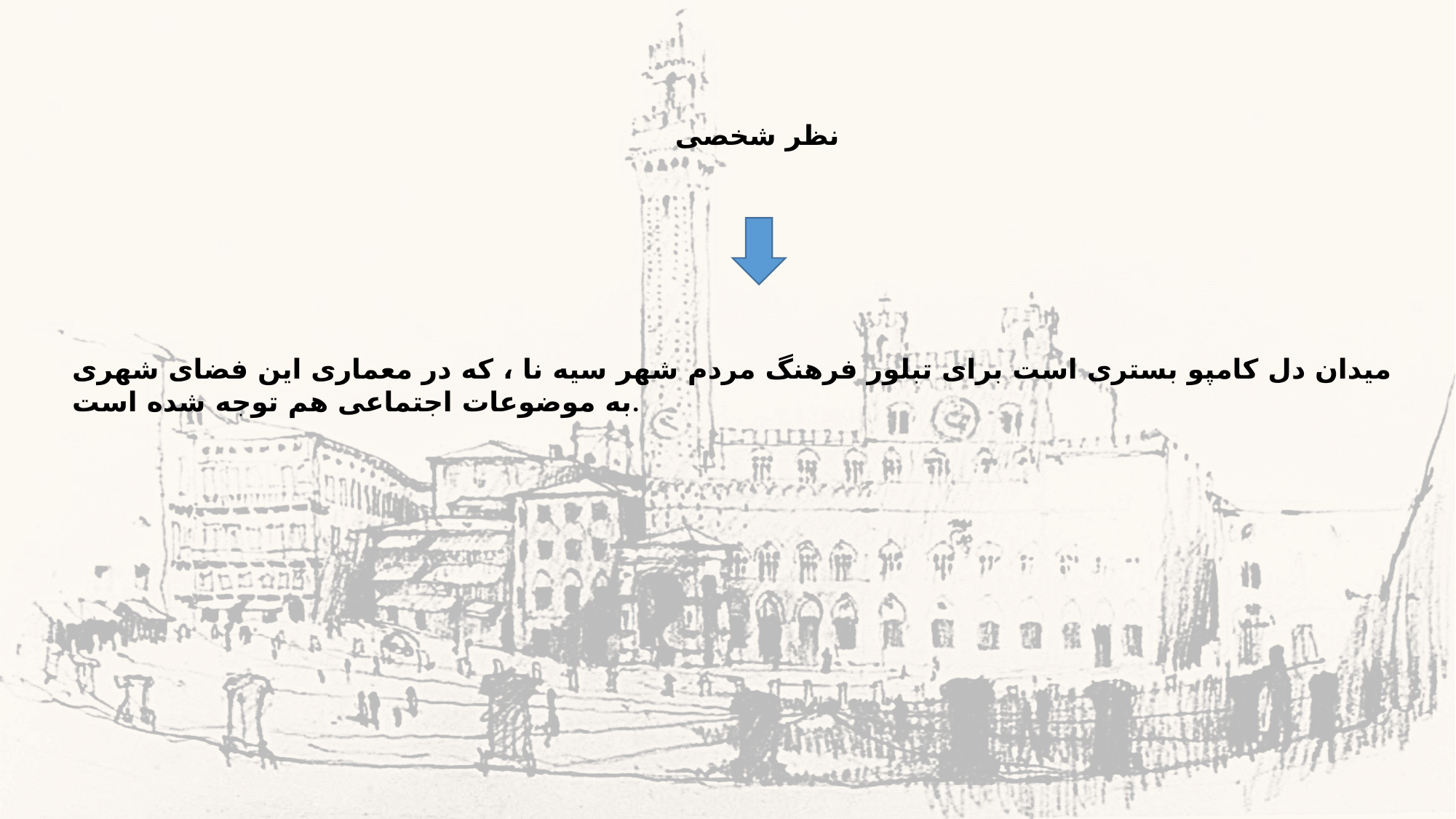

نظر شخصی

میدان دل کامپو بستری است برای تبلور فرهنگ مردم شهر سیه نا ، که در معماری این فضای شهری به موضوعات اجتماعی هم توجه شده است.